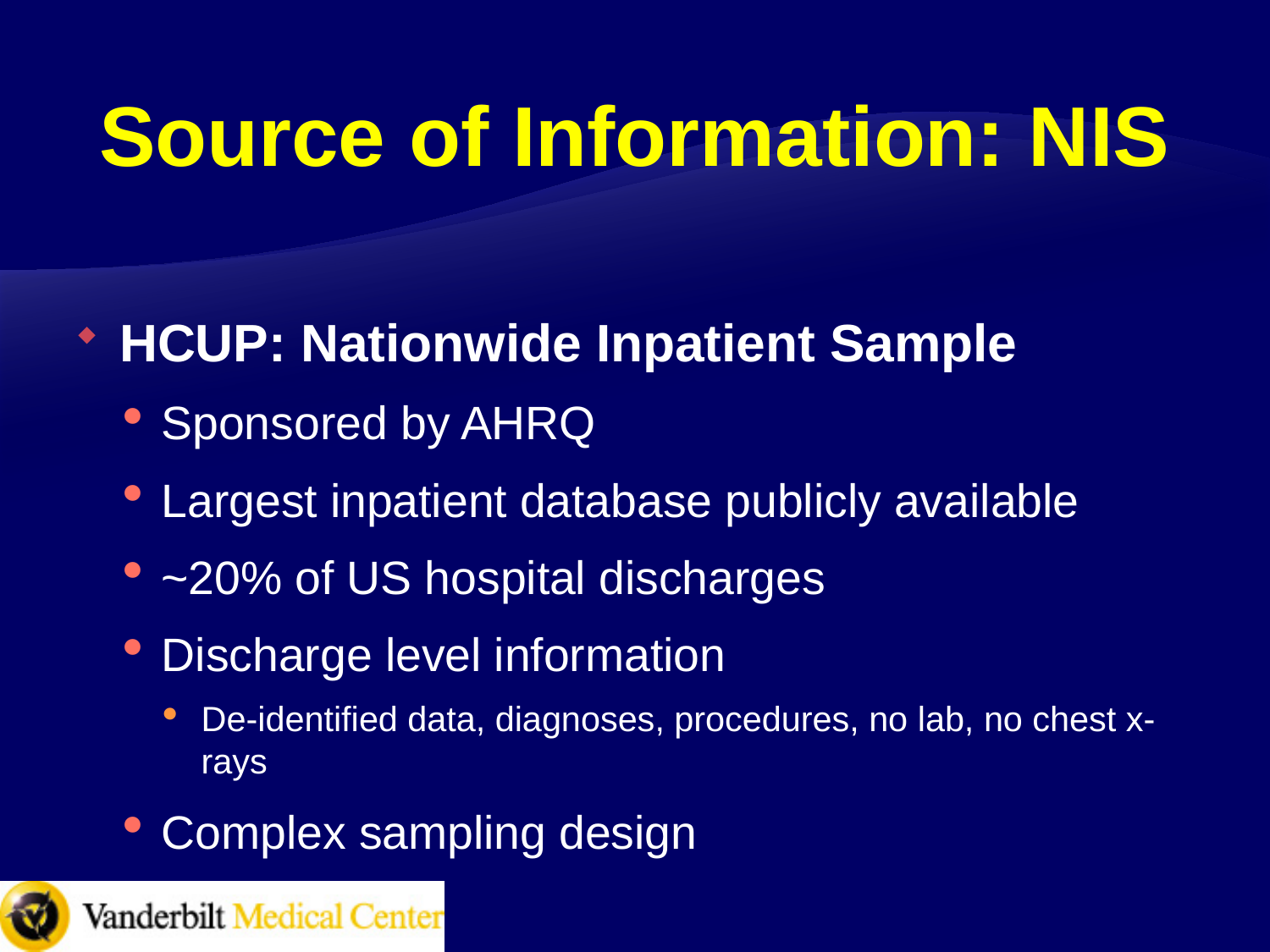

# Source of Information: NIS
HCUP: Nationwide Inpatient Sample
Sponsored by AHRQ
Largest inpatient database publicly available
~20% of US hospital discharges
Discharge level information
De-identified data, diagnoses, procedures, no lab, no chest x-rays
Complex sampling design